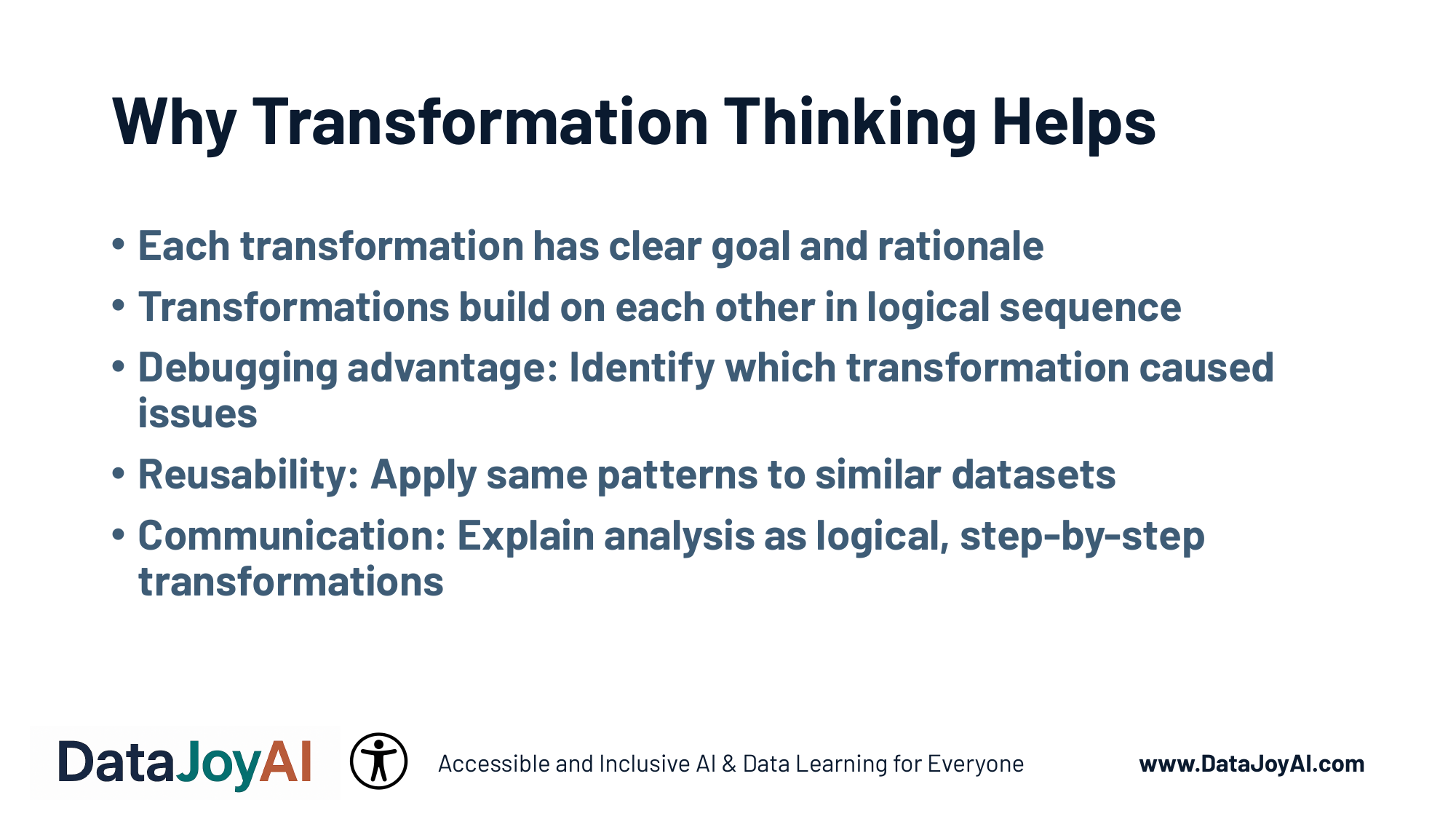

# Why Transformation Thinking Helps
Each transformation has clear goal and rationale
Transformations build on each other in logical sequence
Debugging advantage: Identify which transformation caused issues
Reusability: Apply same patterns to similar datasets
Communication: Explain analysis as logical, step-by-step transformations